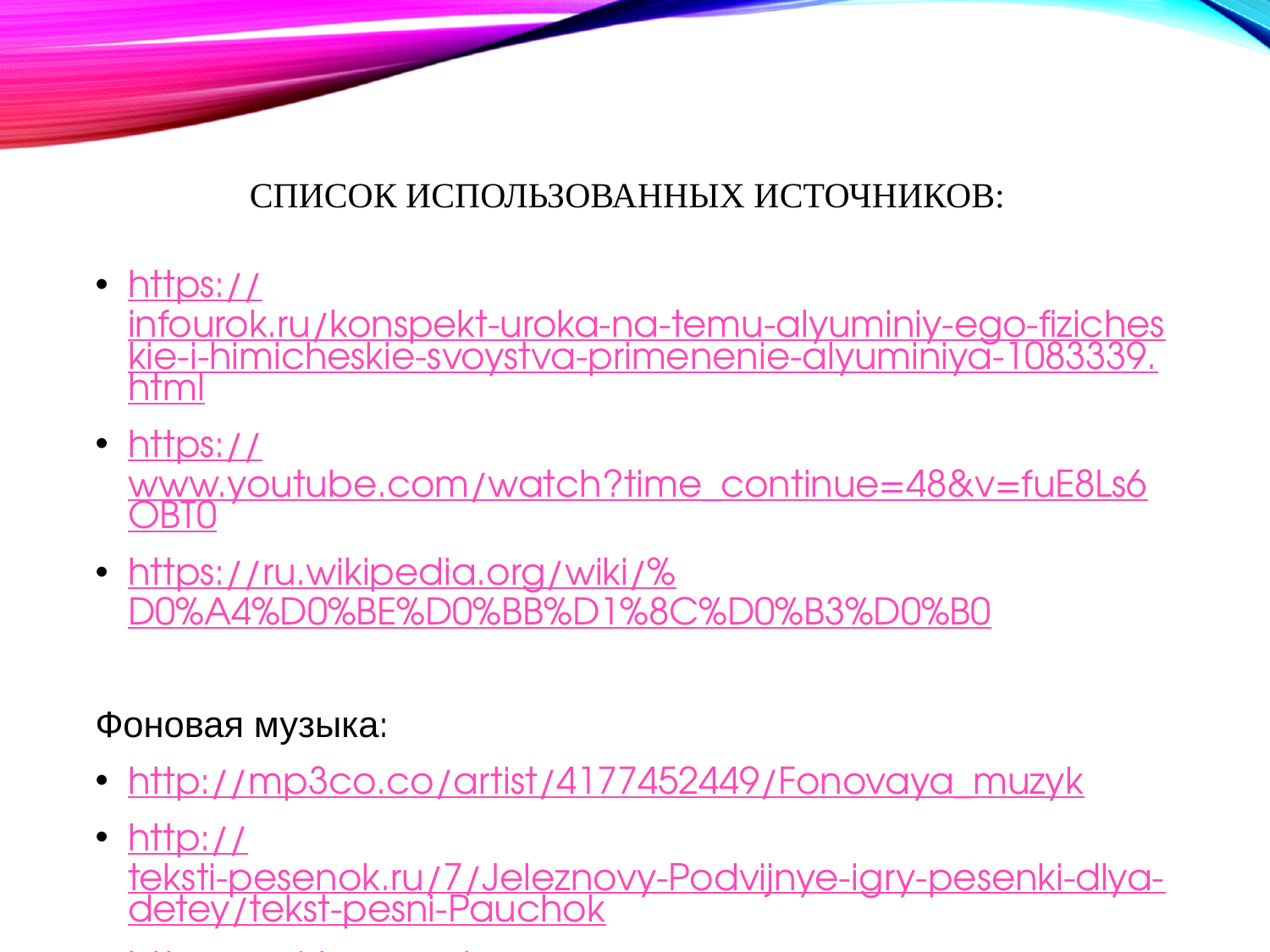

# Список использованных источников:
https://infourok.ru/konspekt-uroka-na-temu-alyuminiy-ego-fizicheskie-i-himicheskie-svoystva-primenenie-alyuminiya-1083339.html
https://www.youtube.com/watch?time_continue=48&v=fuE8Ls6OBT0
https://ru.wikipedia.org/wiki/%D0%A4%D0%BE%D0%BB%D1%8C%D0%B3%D0%B0

Фоновая музыка:
http://mp3co.co/artist/4177452449/Fonovaya_muzyk
http://teksti-pesenok.ru/7/Jeleznovy-Podvijnye-igry-pesenki-dlya-detey/tekst-pesni-Pauchok
http://poiskm.co/show/